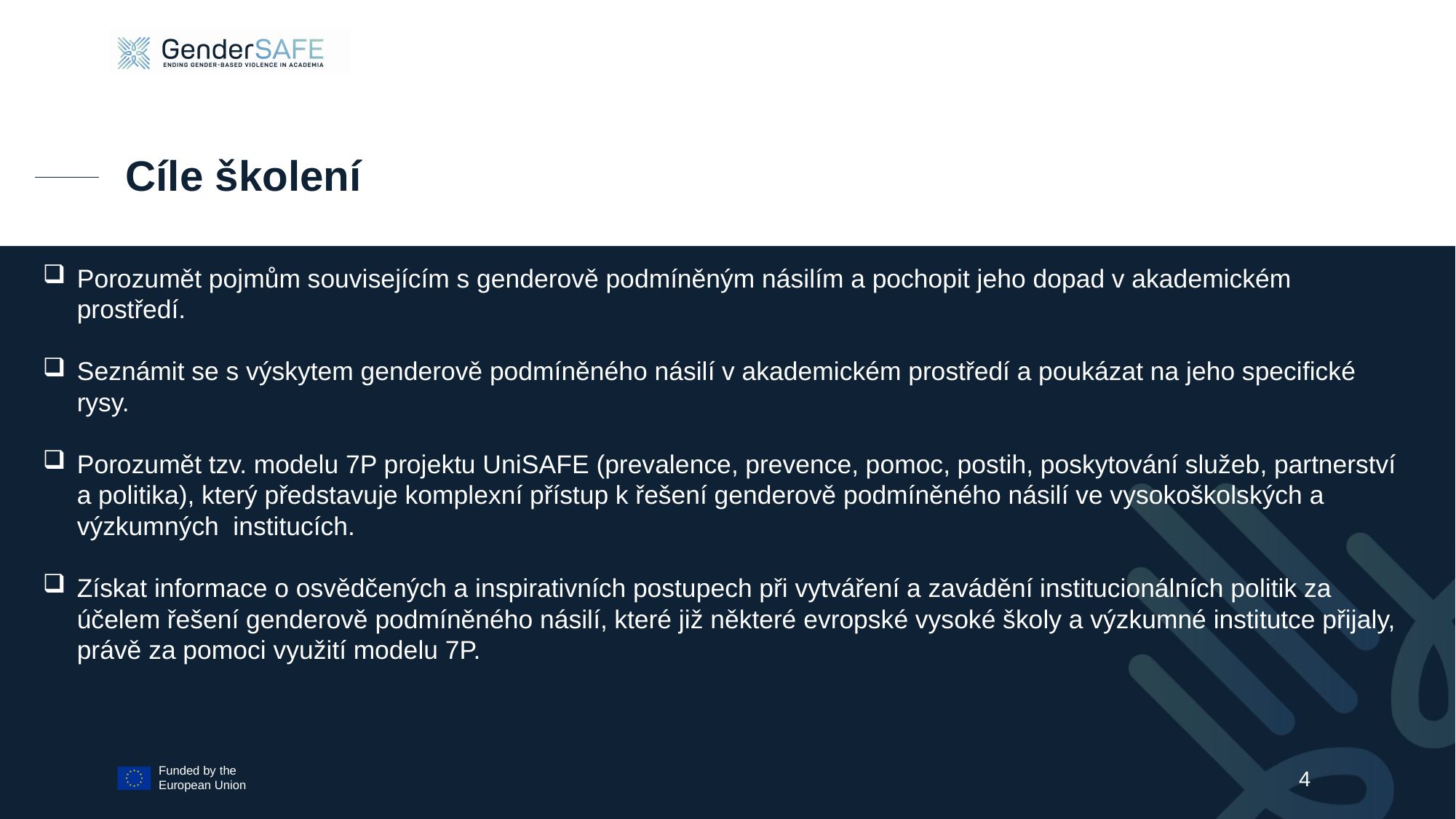

Cíle školení
Porozumět pojmům souvisejícím s genderově podmíněným násilím a pochopit jeho dopad v akademickém prostředí.

Seznámit se s výskytem genderově podmíněného násilí v akademickém prostředí a poukázat na jeho specifické rysy.

Porozumět tzv. modelu 7P projektu UniSAFE (prevalence, prevence, pomoc, postih, poskytování služeb, partnerství a politika), který představuje komplexní přístup k řešení genderově podmíněného násilí ve vysokoškolských a výzkumných  institucích.

Získat informace o osvědčených a inspirativních postupech při vytváření a zavádění institucionálních politik za účelem řešení genderově podmíněného násilí, které již některé evropské vysoké školy a výzkumné institutce přijaly, právě za pomoci využití modelu 7P.